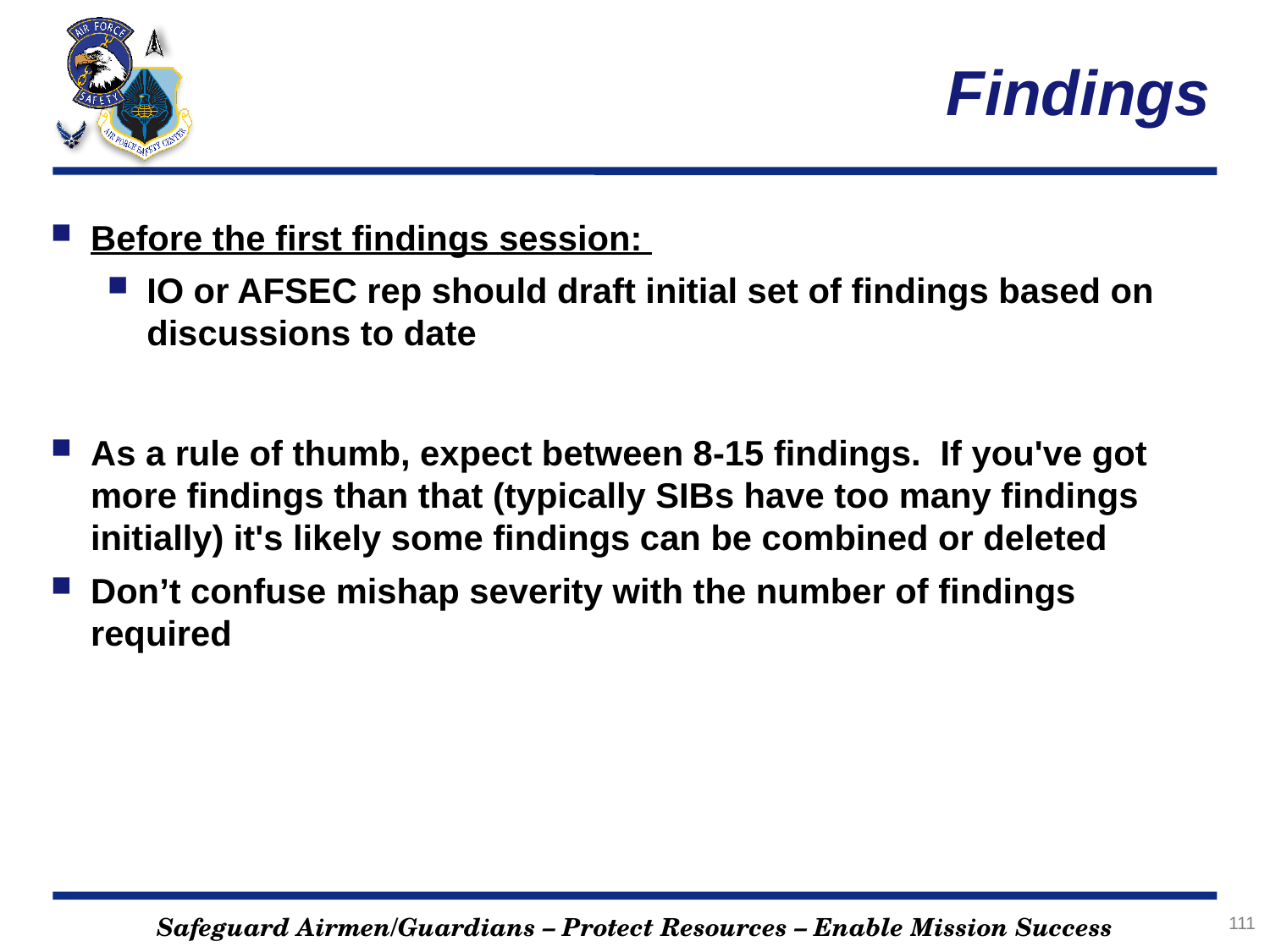

# Findings
Before the first findings session:
IO or AFSEC rep should draft initial set of findings based on discussions to date

As a rule of thumb, expect between 8-15 findings.  If you've got more findings than that (typically SIBs have too many findings initially) it's likely some findings can be combined or deleted
Don’t confuse mishap severity with the number of findings required

111